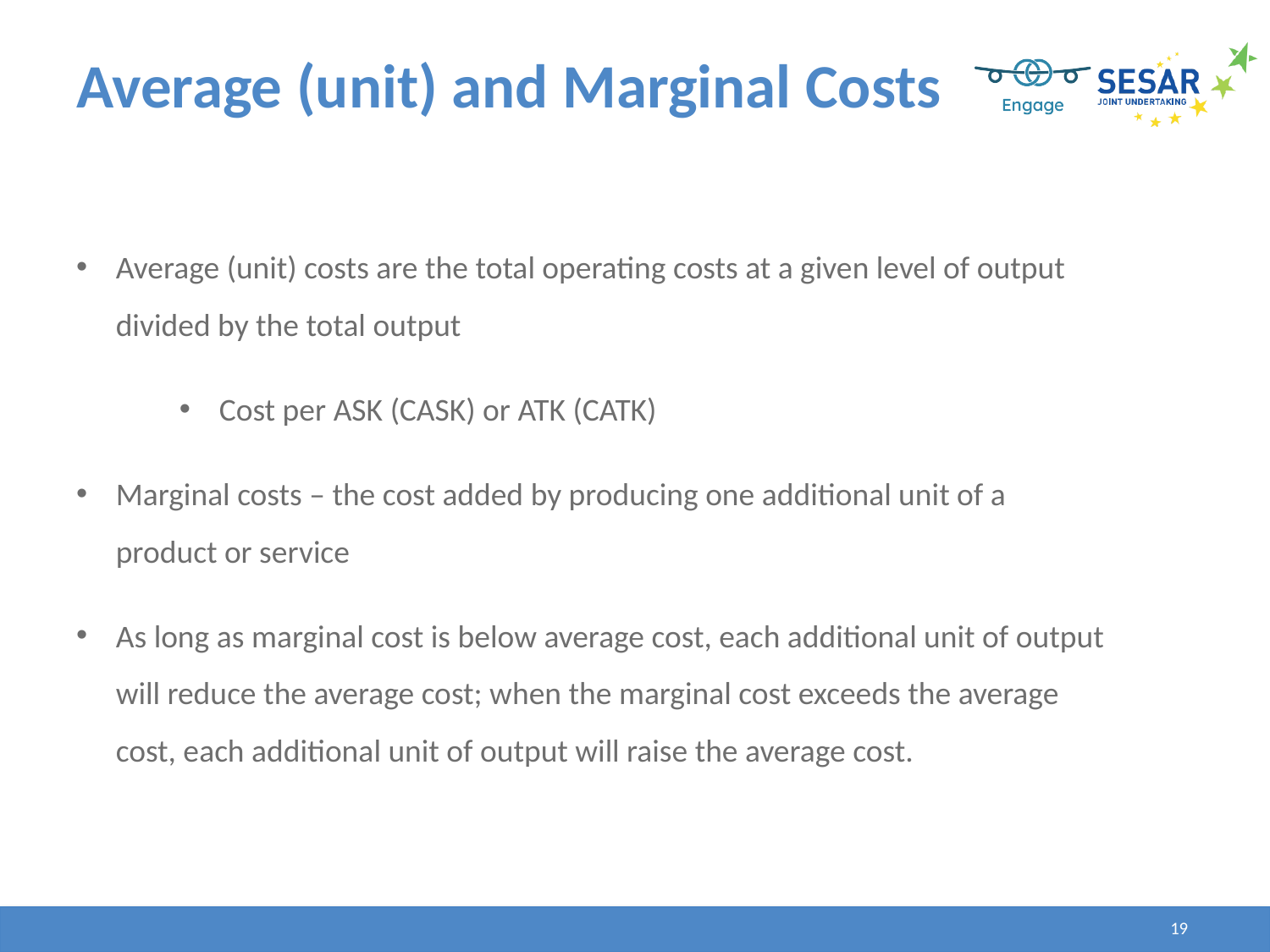

# Average (unit) and Marginal Costs
Average (unit) costs are the total operating costs at a given level of output divided by the total output
Cost per ASK (CASK) or ATK (CATK)
Marginal costs – the cost added by producing one additional unit of a product or service
As long as marginal cost is below average cost, each additional unit of output will reduce the average cost; when the marginal cost exceeds the average cost, each additional unit of output will raise the average cost.
3
19